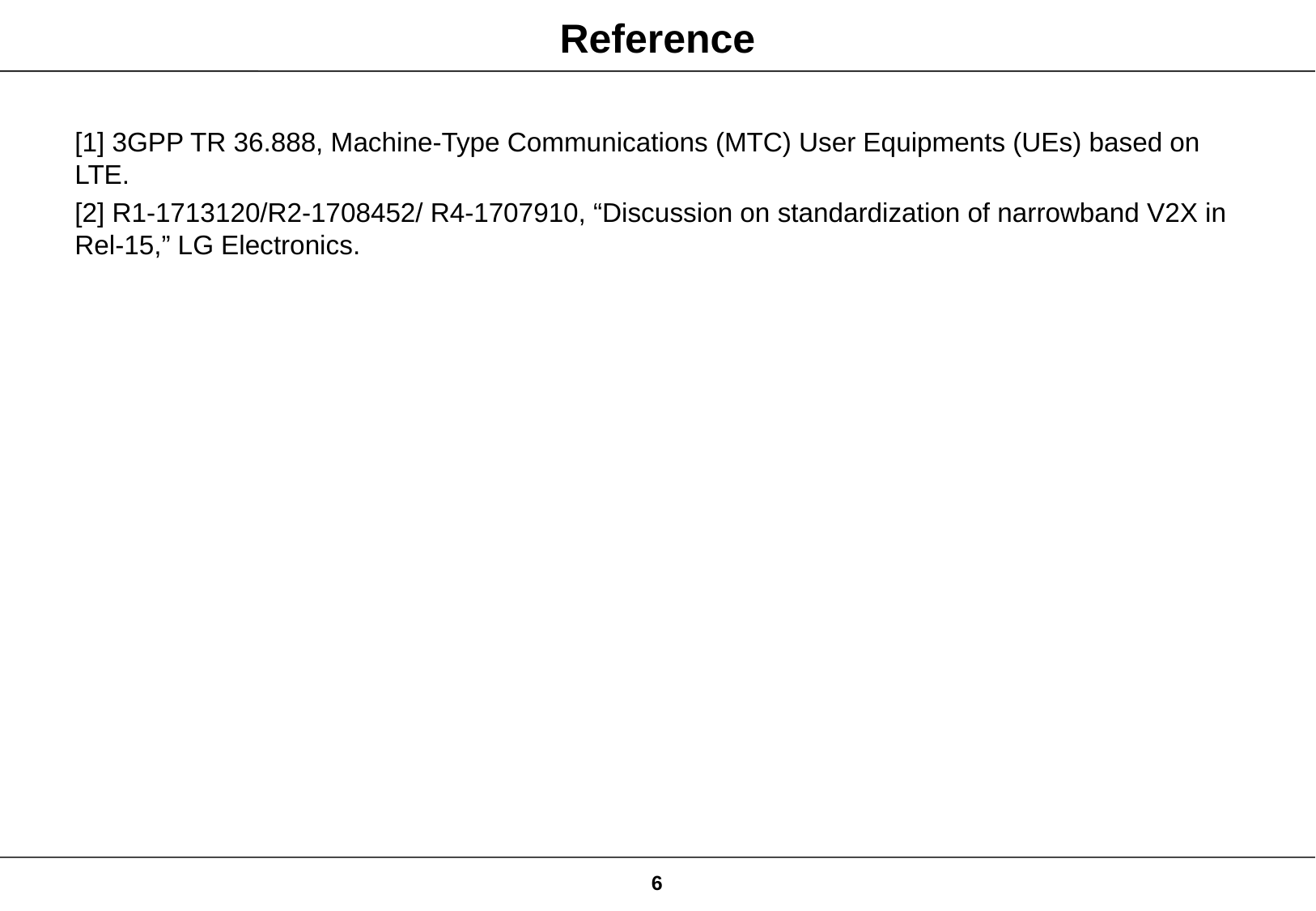

# Reference
[1] 3GPP TR 36.888, Machine-Type Communications (MTC) User Equipments (UEs) based on LTE.
[2] R1-1713120/R2-1708452/ R4-1707910, “Discussion on standardization of narrowband V2X in Rel-15,” LG Electronics.
6